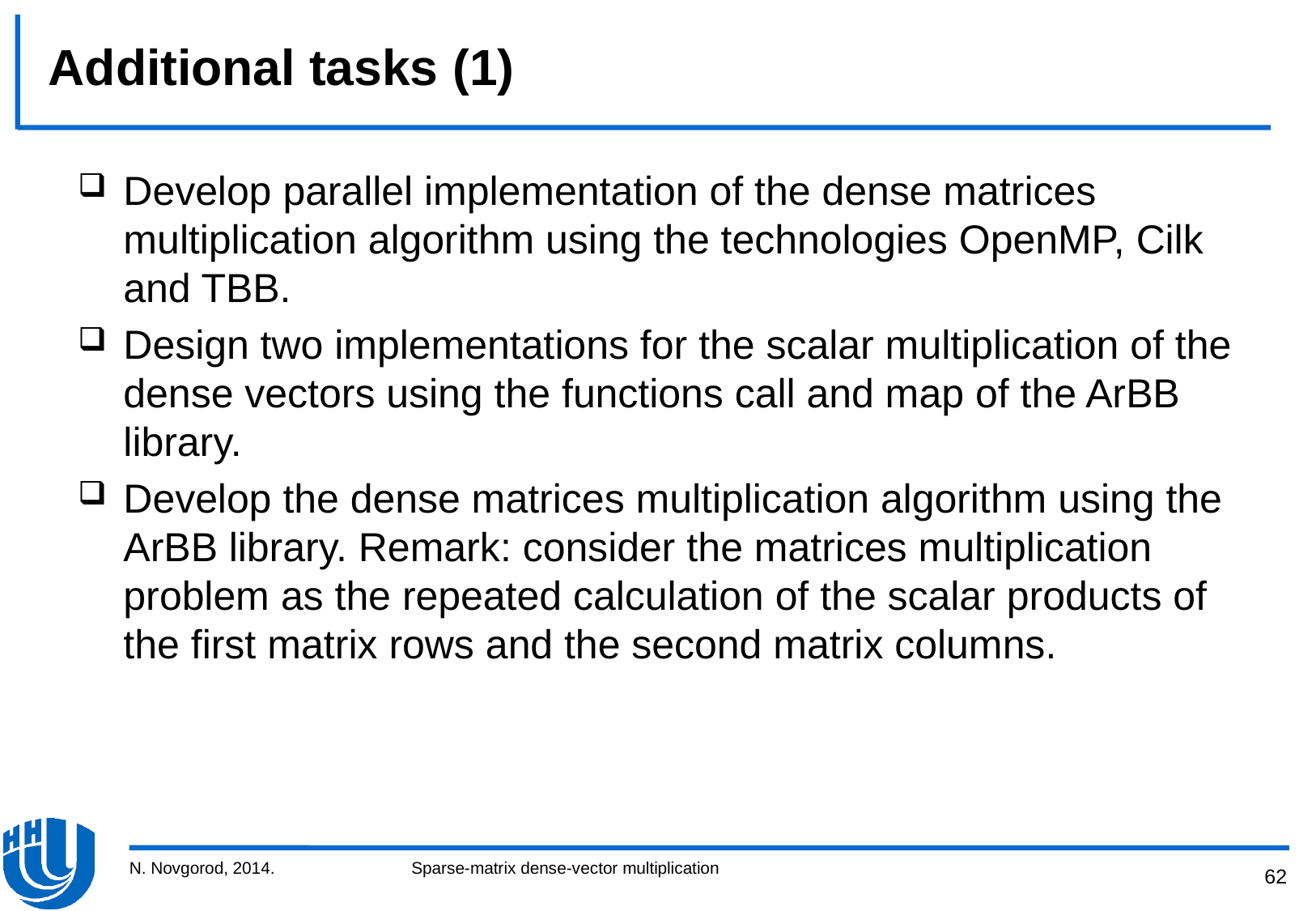

# Additional tasks (1)
Develop parallel implementation of the dense matrices multiplication algorithm using the technologies OpenMP, Cilk and TBB.
Design two implementations for the scalar multiplication of the dense vectors using the functions call and map of the ArBB library.
Develop the dense matrices multiplication algorithm using the ArBB library. Remark: consider the matrices multiplication problem as the repeated calculation of the scalar products of the first matrix rows and the second matrix columns.
N. Novgorod, 2014.
Sparse-matrix dense-vector multiplication